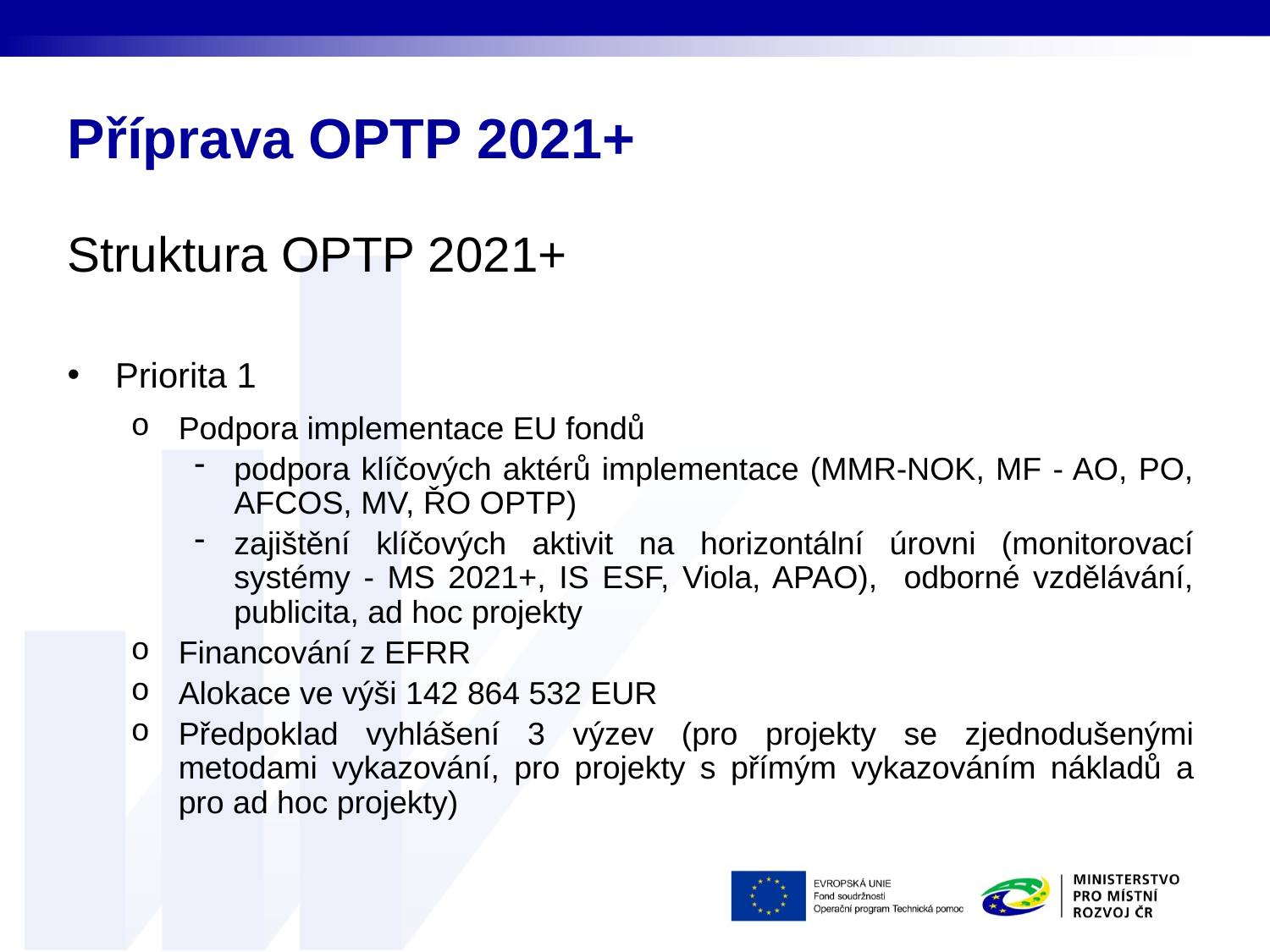

# Příprava OPTP 2021+
Struktura OPTP 2021+

Priorita 1
Podpora implementace EU fondů
podpora klíčových aktérů implementace (MMR-NOK, MF - AO, PO, AFCOS, MV, ŘO OPTP)
zajištění klíčových aktivit na horizontální úrovni (monitorovací systémy - MS 2021+, IS ESF, Viola, APAO),  odborné vzdělávání, publicita, ad hoc projekty
Financování z EFRR
Alokace ve výši 142 864 532 EUR
Předpoklad vyhlášení 3 výzev (pro projekty se zjednodušenými metodami vykazování, pro projekty s přímým vykazováním nákladů a pro ad hoc projekty)